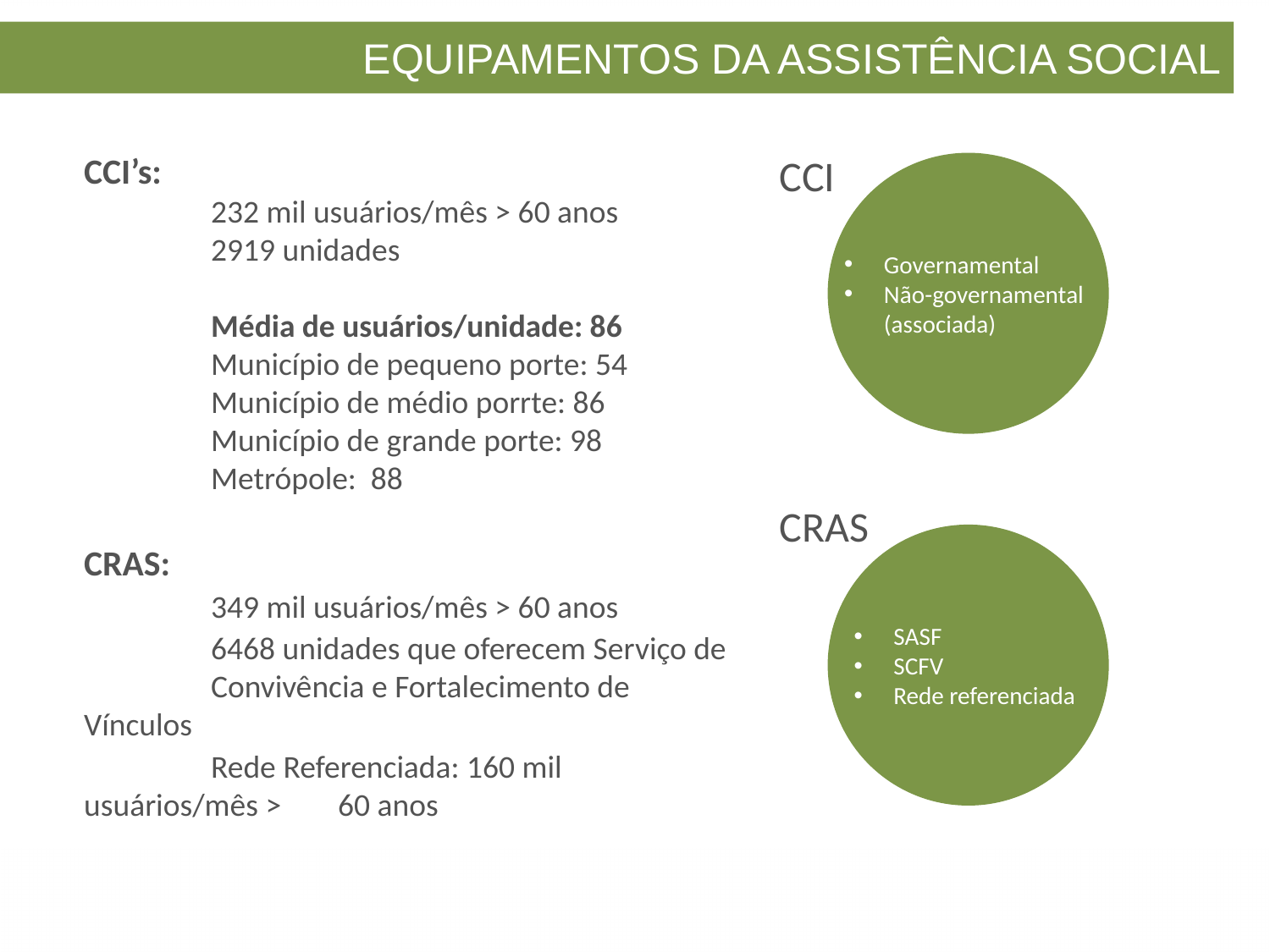

EQUIPAMENTOS DA ASSISTÊNCIA SOCIAL.
CCI’s:
	232 mil usuários/mês > 60 anos
	2919 unidades

	Média de usuários/unidade: 86
	Município de pequeno porte: 54
	Município de médio porrte: 86
	Município de grande porte: 98
	Metrópole:  88

CRAS:
	349 mil usuários/mês > 60 anos
	6468 unidades que oferecem Serviço de 	Convivência e Fortalecimento de Vínculos
	Rede Referenciada: 160 mil usuários/mês > 	60 anos
CCI

Governamental
Não-governamental (associada)
CRAS

SASF
SCFV
Rede referenciada